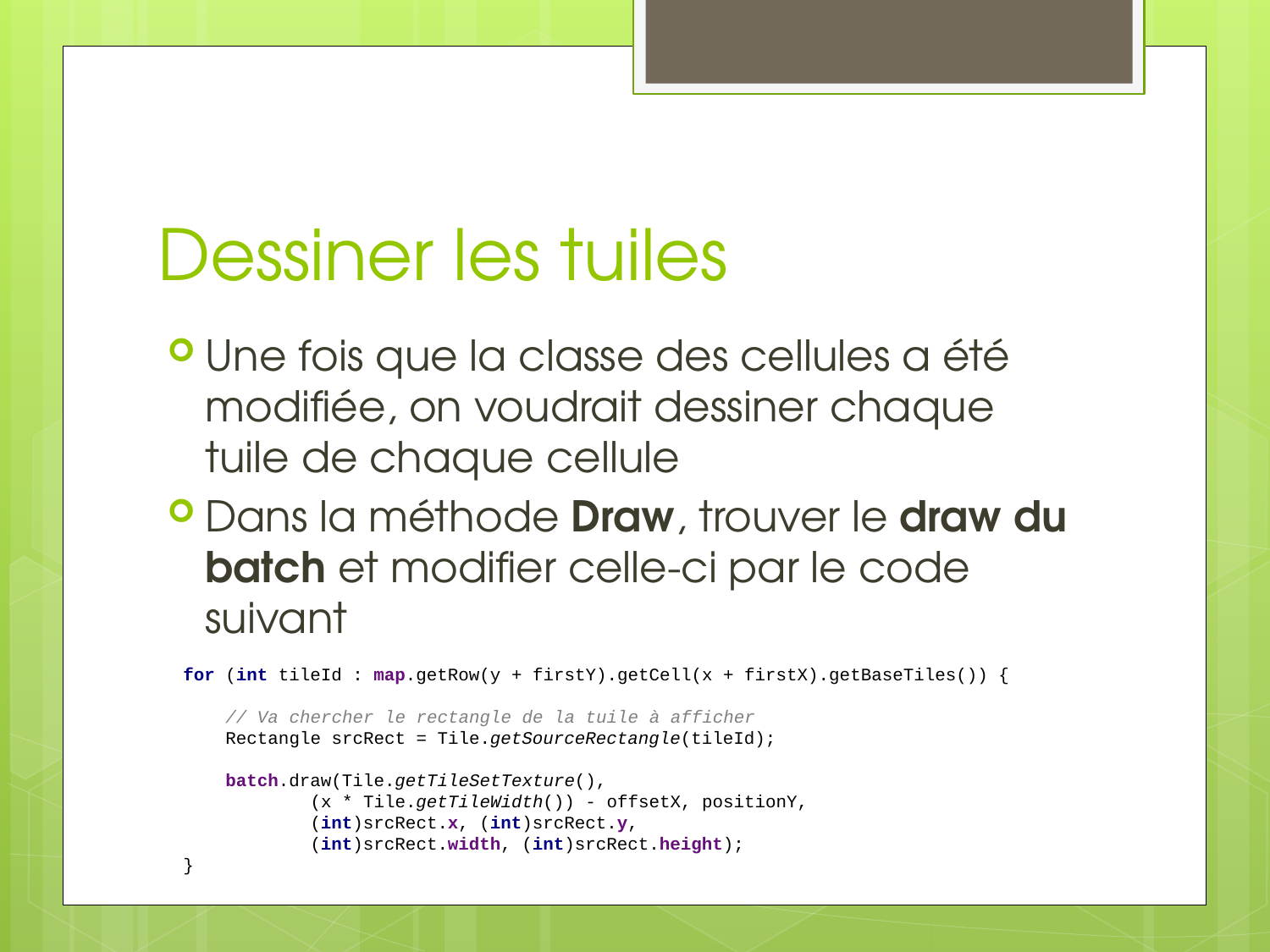

# Dessiner les tuiles
Une fois que la classe des cellules a été modifiée, on voudrait dessiner chaque tuile de chaque cellule
Dans la méthode Draw, trouver le draw du batch et modifier celle-ci par le code suivant
for (int tileId : map.getRow(y + firstY).getCell(x + firstX).getBaseTiles()) {
    // Va chercher le rectangle de la tuile à afficher
    Rectangle srcRect = Tile.getSourceRectangle(tileId);
    batch.draw(Tile.getTileSetTexture(),
            (x * Tile.getTileWidth()) - offsetX, positionY,
            (int)srcRect.x, (int)srcRect.y,
            (int)srcRect.width, (int)srcRect.height);
}